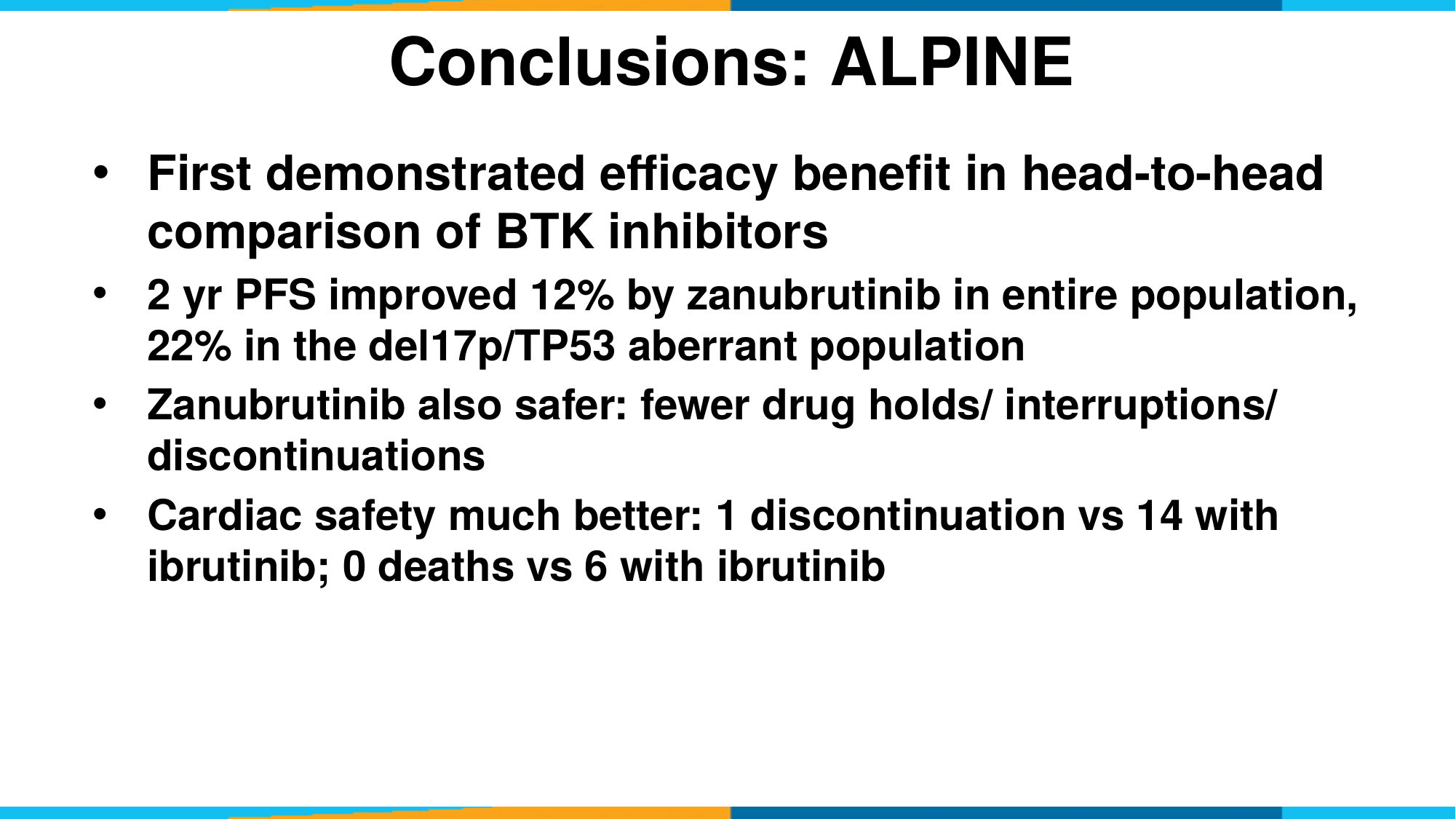

# Conclusions: ALPINE
First demonstrated efficacy benefit in head-to-head comparison of BTK inhibitors
2 yr PFS improved 12% by zanubrutinib in entire population, 22% in the del17p/TP53 aberrant population
Zanubrutinib also safer: fewer drug holds/ interruptions/ discontinuations
Cardiac safety much better: 1 discontinuation vs 14 with ibrutinib; 0 deaths vs 6 with ibrutinib